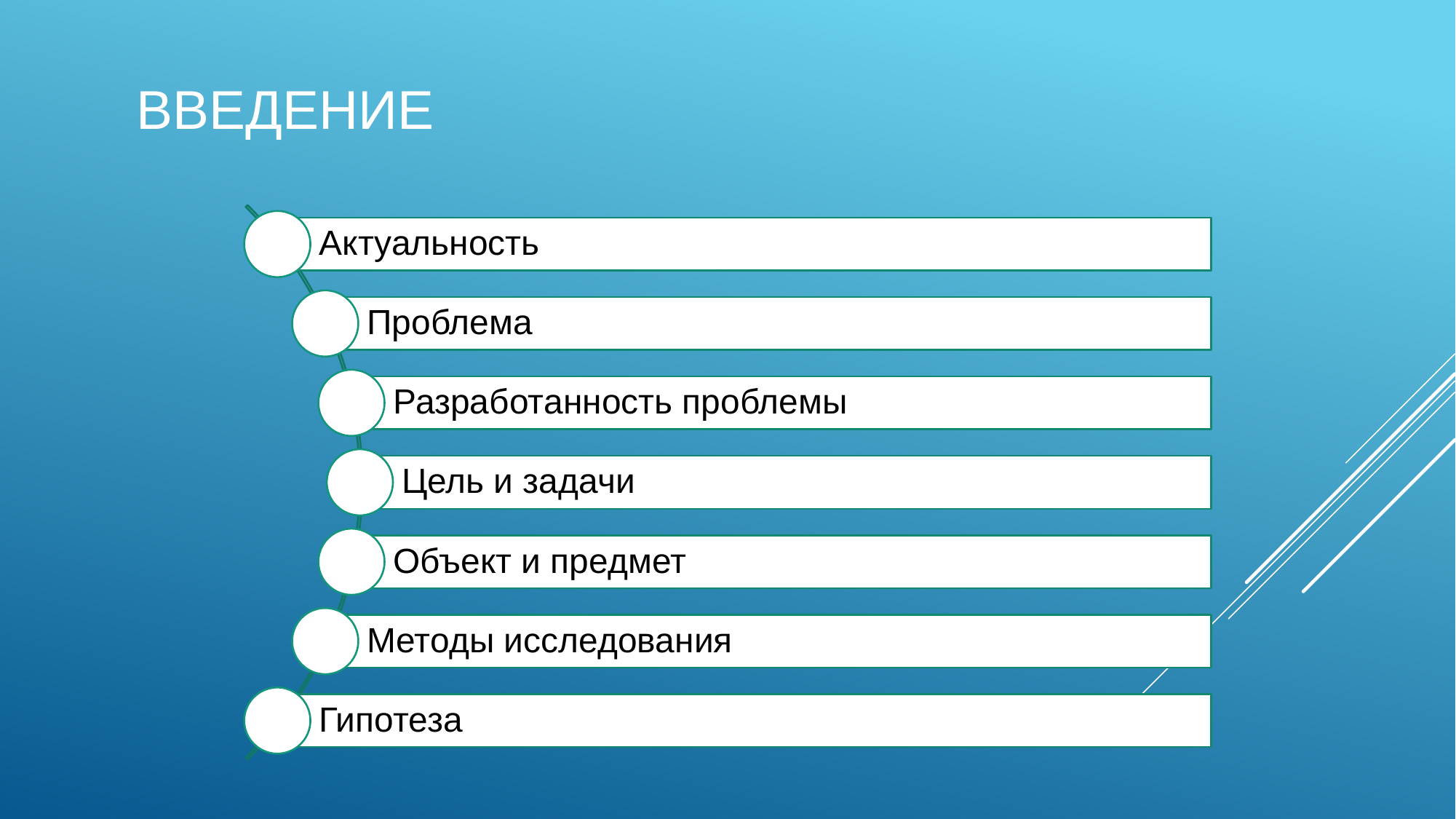

# Введение
Актуальность
Проблема
Разработанность проблемы
Цель и задачи
Объект и предмет
Методы исследования
Гипотеза